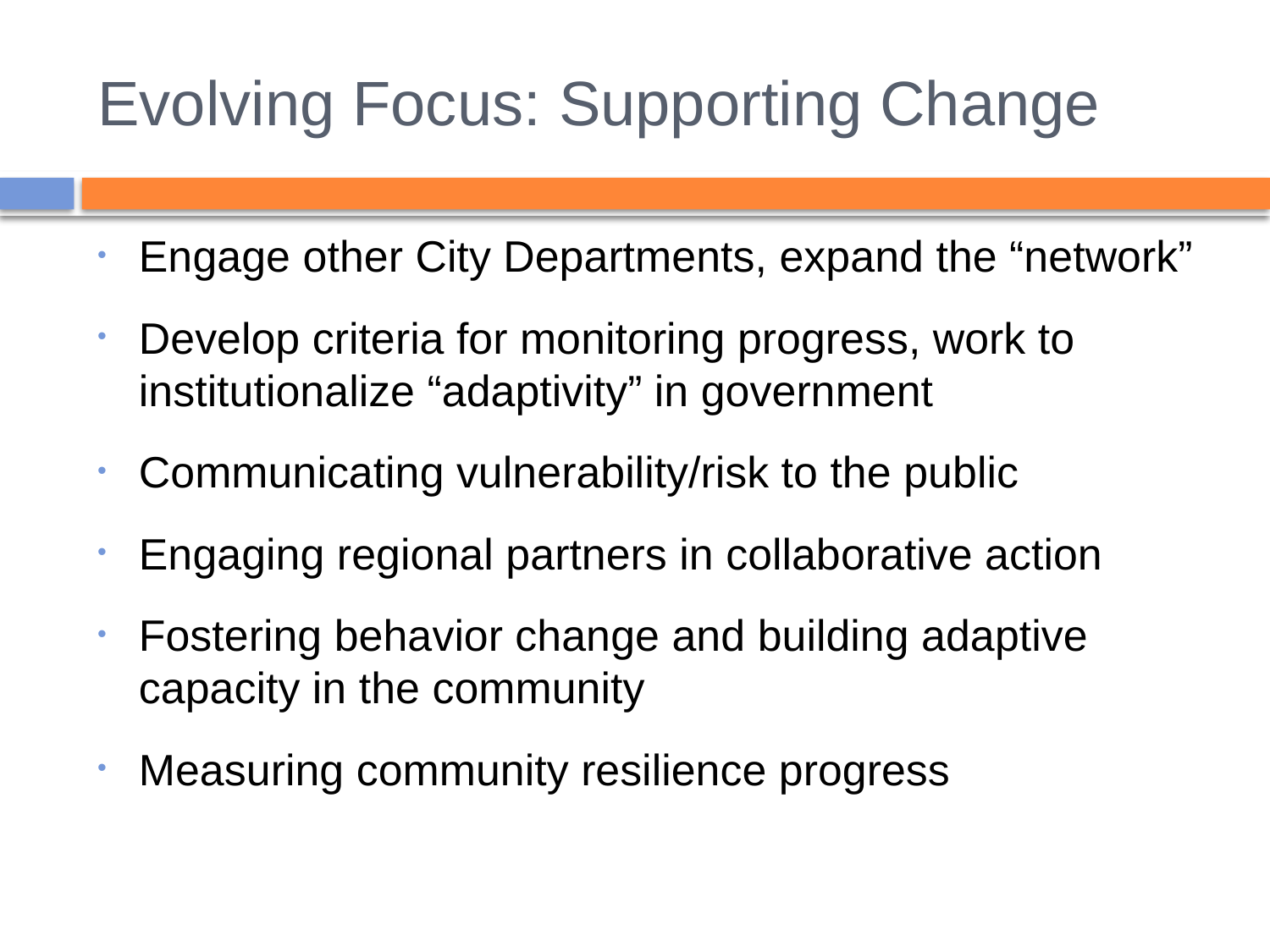

# Evolving Focus: Supporting Change
Engage other City Departments, expand the “network”
Develop criteria for monitoring progress, work to institutionalize “adaptivity” in government
Communicating vulnerability/risk to the public
Engaging regional partners in collaborative action
Fostering behavior change and building adaptive capacity in the community
Measuring community resilience progress